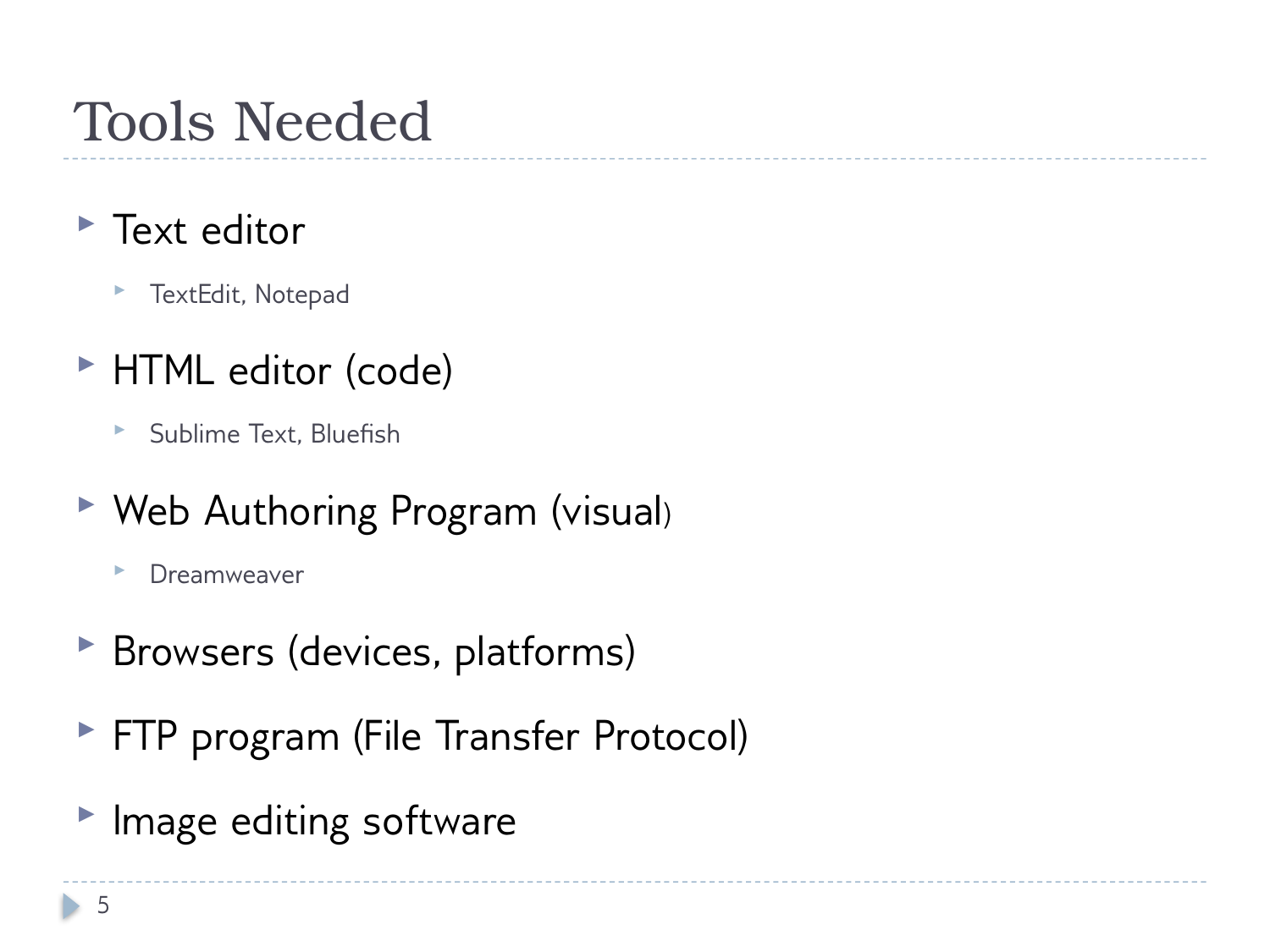

# Tools Needed
Text editor
TextEdit, Notepad
HTML editor (code)
Sublime Text, Bluefish
Web Authoring Program (visual)
Dreamweaver
Browsers (devices, platforms)
FTP program (File Transfer Protocol)
Image editing software
5